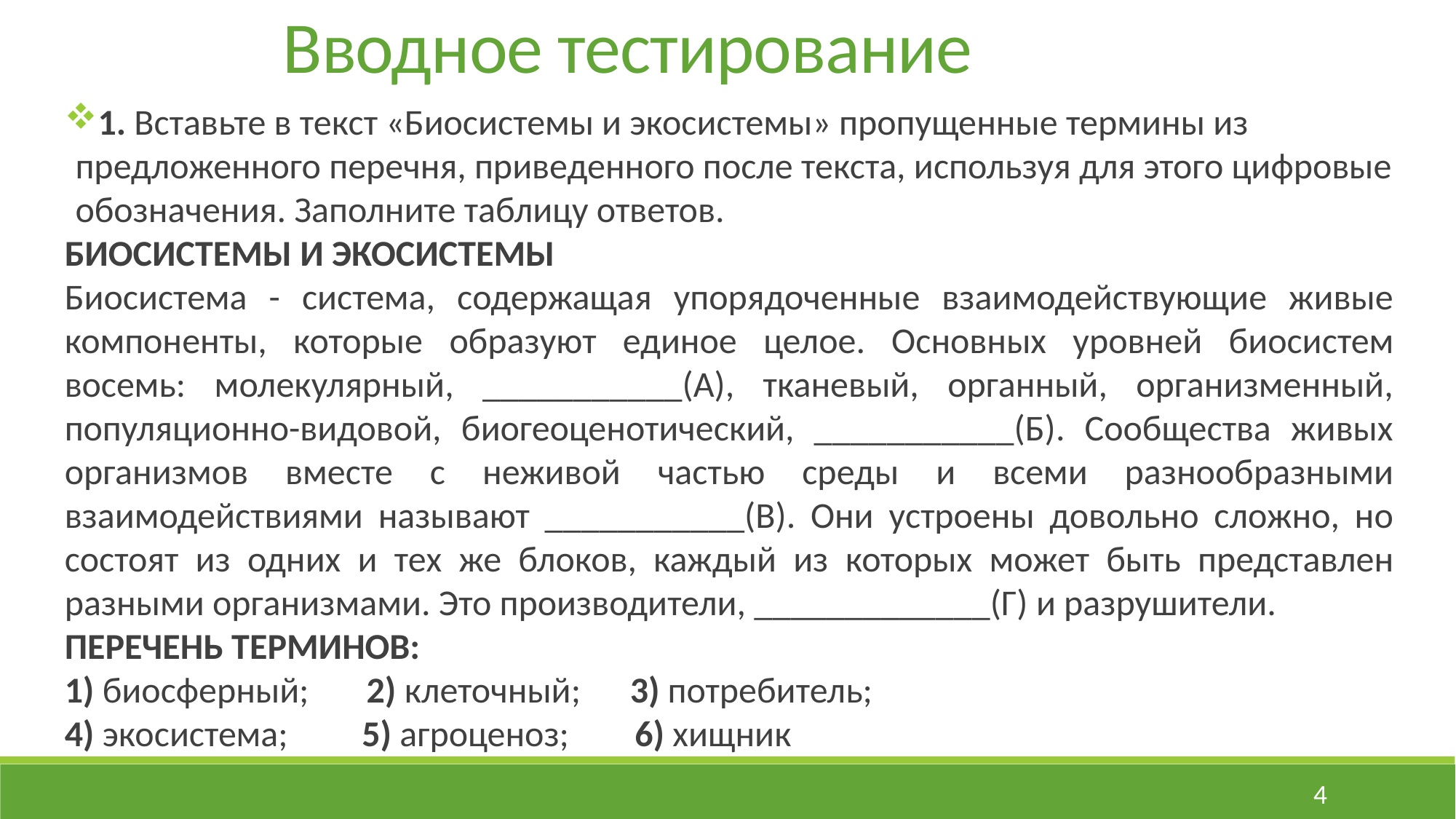

Вводное тестирование
1. Вставьте в текст «Биосистемы и экосистемы» пропущенные термины из предложенного перечня, приведенного после текста, используя для этого цифровые обозначения. Заполните таблицу ответов.
БИОСИСТЕМЫ И ЭКОСИСТЕМЫ
Биосистема - система, содержащая упорядоченные взаимодействующие живые компоненты, которые образуют единое целое. Основных уровней биосистем восемь: молекулярный, ___________(А), тканевый, органный, организменный, популяционно-видовой, биогеоценотический, ___________(Б). Сообщества живых организмов вместе с неживой частью среды и всеми разнообразными взаимодействиями называют ___________(В). Они устроены довольно сложно, но состоят из одних и тех же блоков, каждый из которых может быть представлен разными организмами. Это производители, _____________(Г) и разрушители.
ПЕРЕЧЕНЬ ТЕРМИНОВ:
1) биосферный;       2) клеточный;      3) потребитель;
4) экосистема;         5) агроценоз;        6) хищник
4